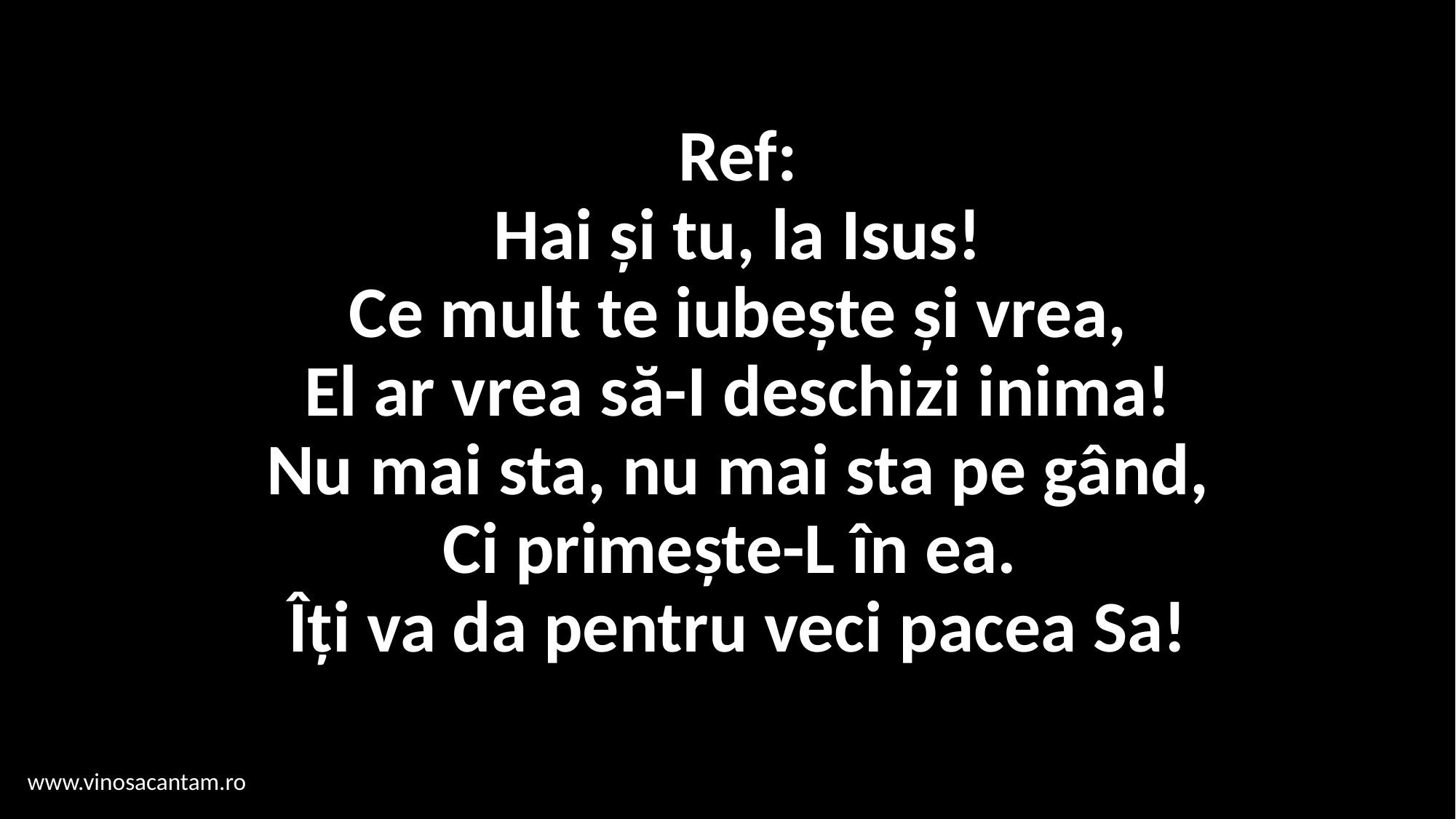

# Ref: Hai și tu, la Isus! Ce mult te iubește și vrea, El ar vrea să-I deschizi inima! Nu mai sta, nu mai sta pe gând, Ci primește-L în ea. Îți va da pentru veci pacea Sa!
www.vinosacantam.ro